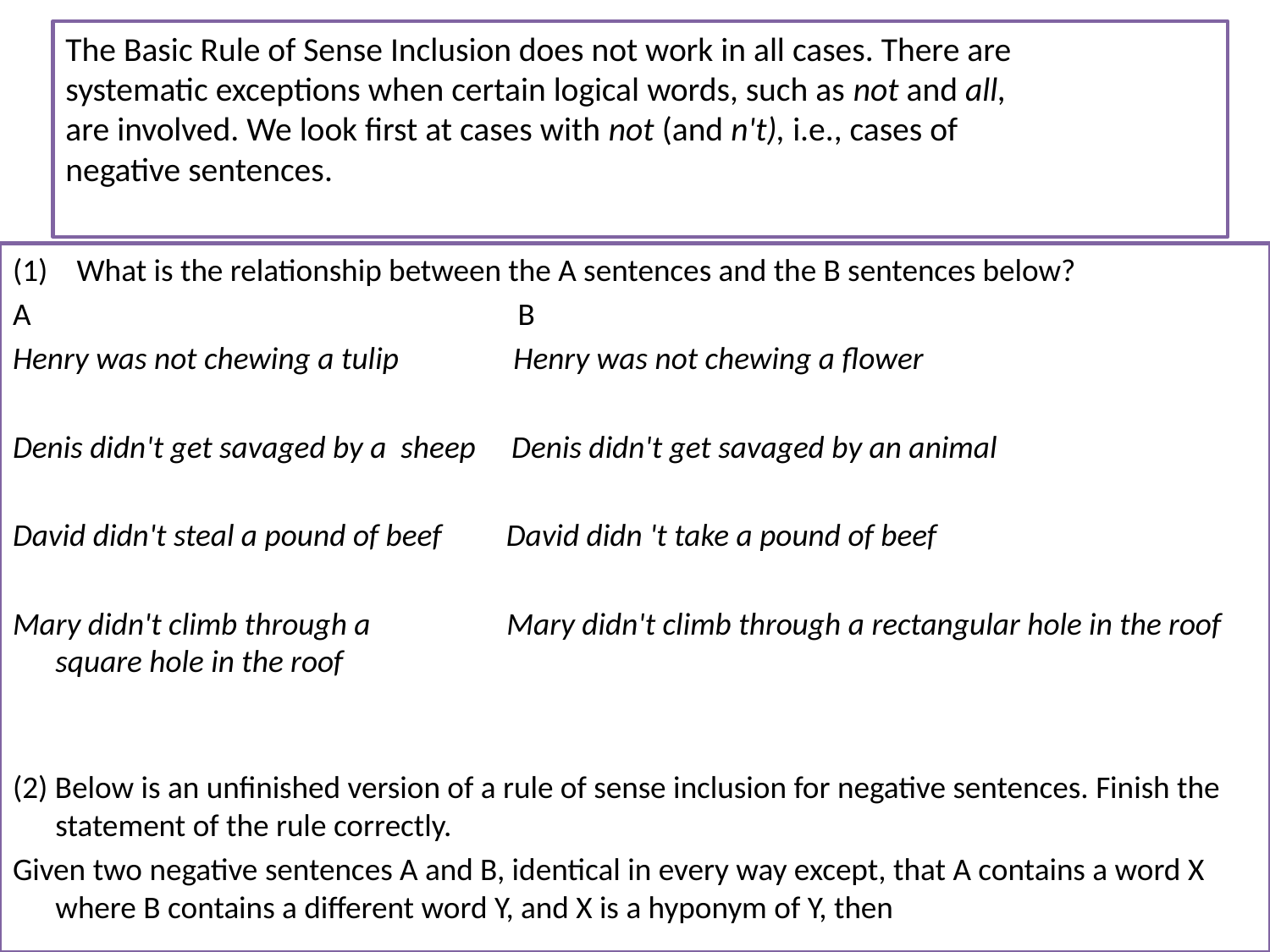

# The Basic Rule of Sense Inclusion does not work in all cases. There are systematic exceptions when certain logical words, such as not and all, are involved. We look first at cases with not (and n't), i.e., cases of negative sentences.
What is the relationship between the A sentences and the B sentences below?
A                                                                    B
Henry was not chewing a tulip                Henry was not chewing a flower

Denis didn't get savaged by a  sheep     Denis didn't get savaged by an animal

David didn't steal a pound of beef         David didn 't take a pound of beef

Mary didn't climb through a                   Mary didn't climb through a rectangular hole in the roof
square hole in the roof

(2) Below is an unfinished version of a rule of sense inclusion for negative sentences. Finish the statement of the rule correctly.
Given two negative sentences A and B, identical in every way except, that A contains a word X where B contains a different word Y, and X is a hyponym of Y, then